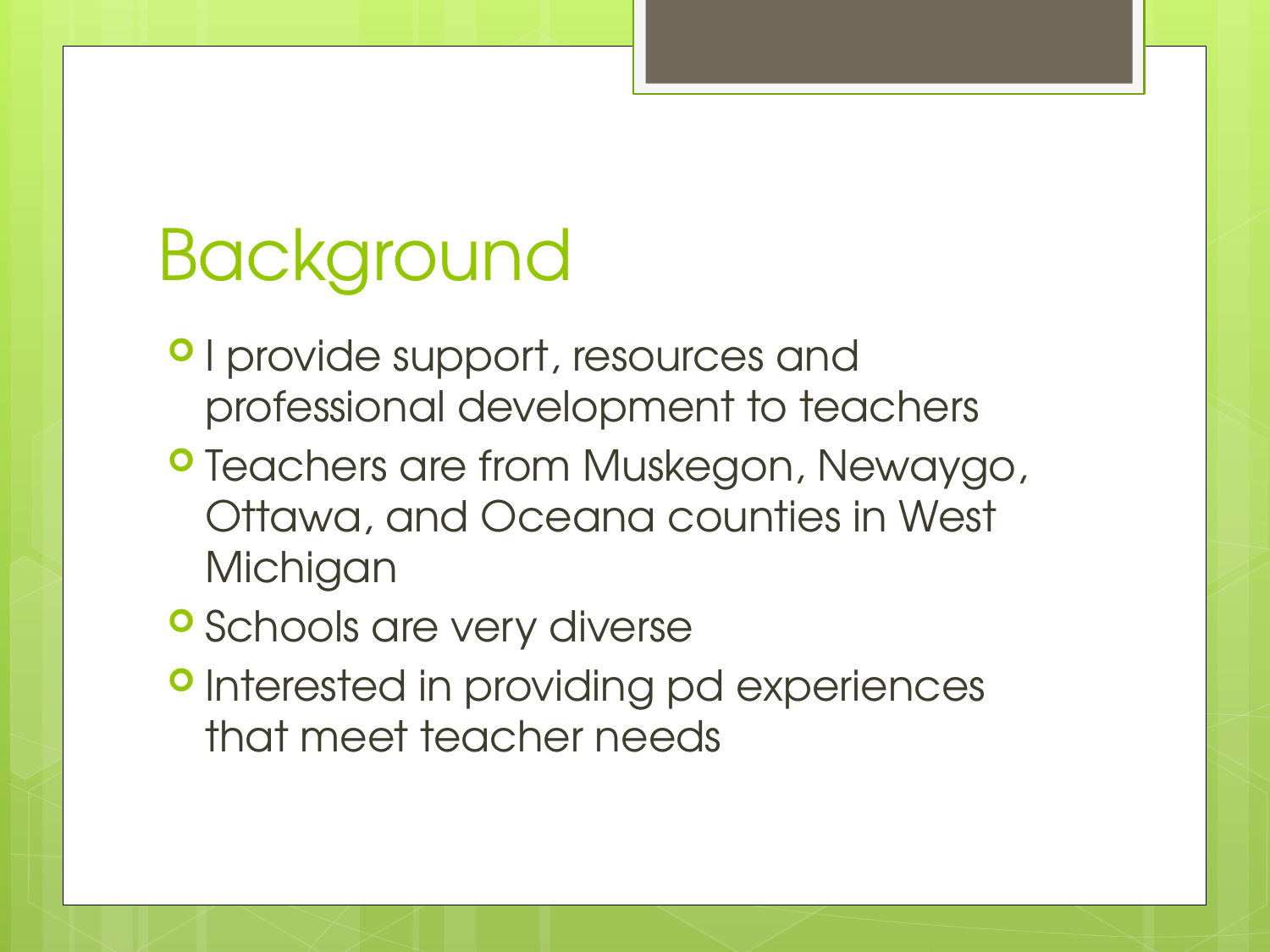

# Background
I provide support, resources and professional development to teachers
Teachers are from Muskegon, Newaygo, Ottawa, and Oceana counties in West Michigan
Schools are very diverse
Interested in providing pd experiences that meet teacher needs